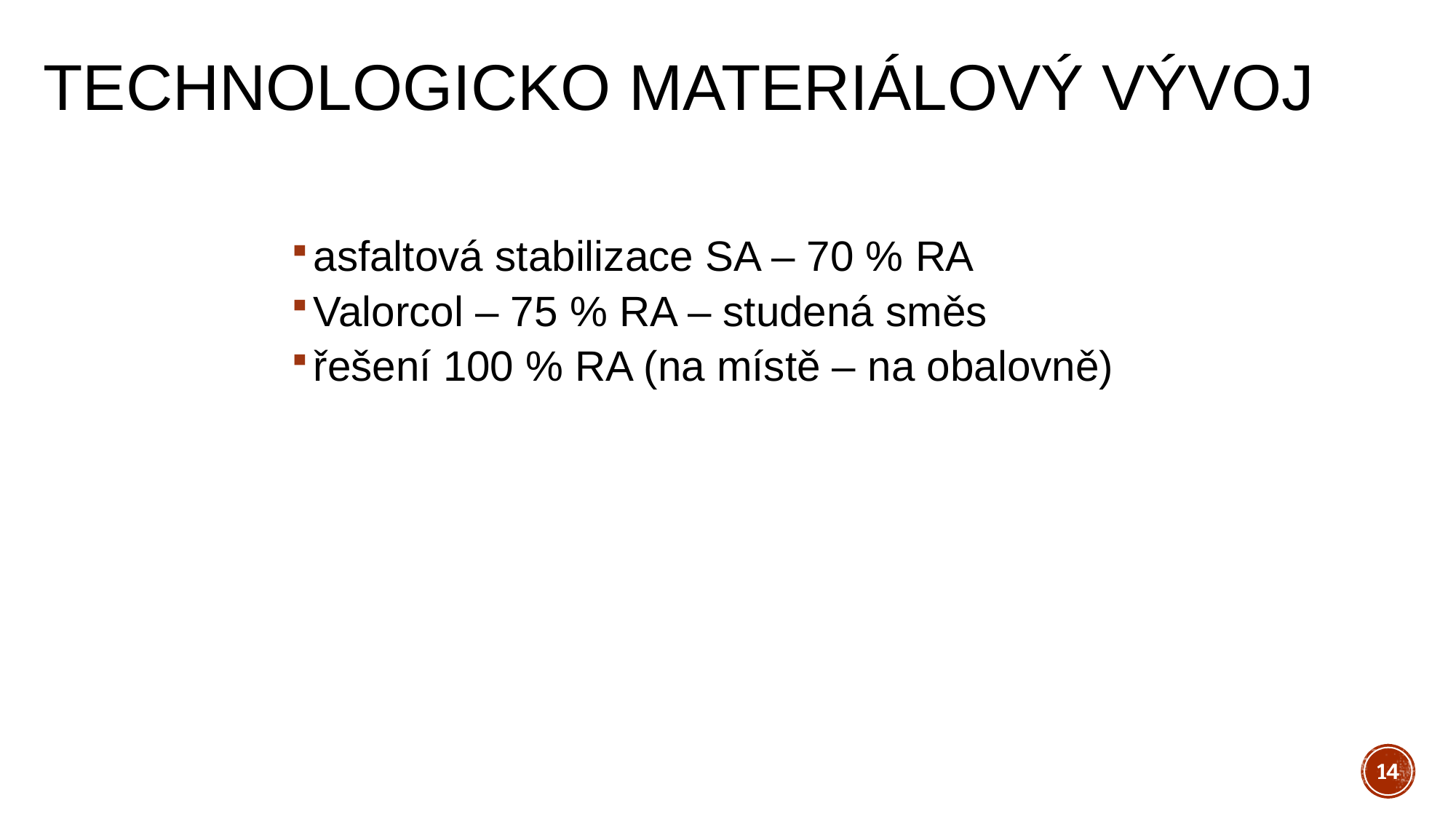

# Technologicko materiálový vývoj
asfaltová stabilizace SA – 70 % RA
Valorcol – 75 % RA – studená směs
řešení 100 % RA (na místě – na obalovně)
14